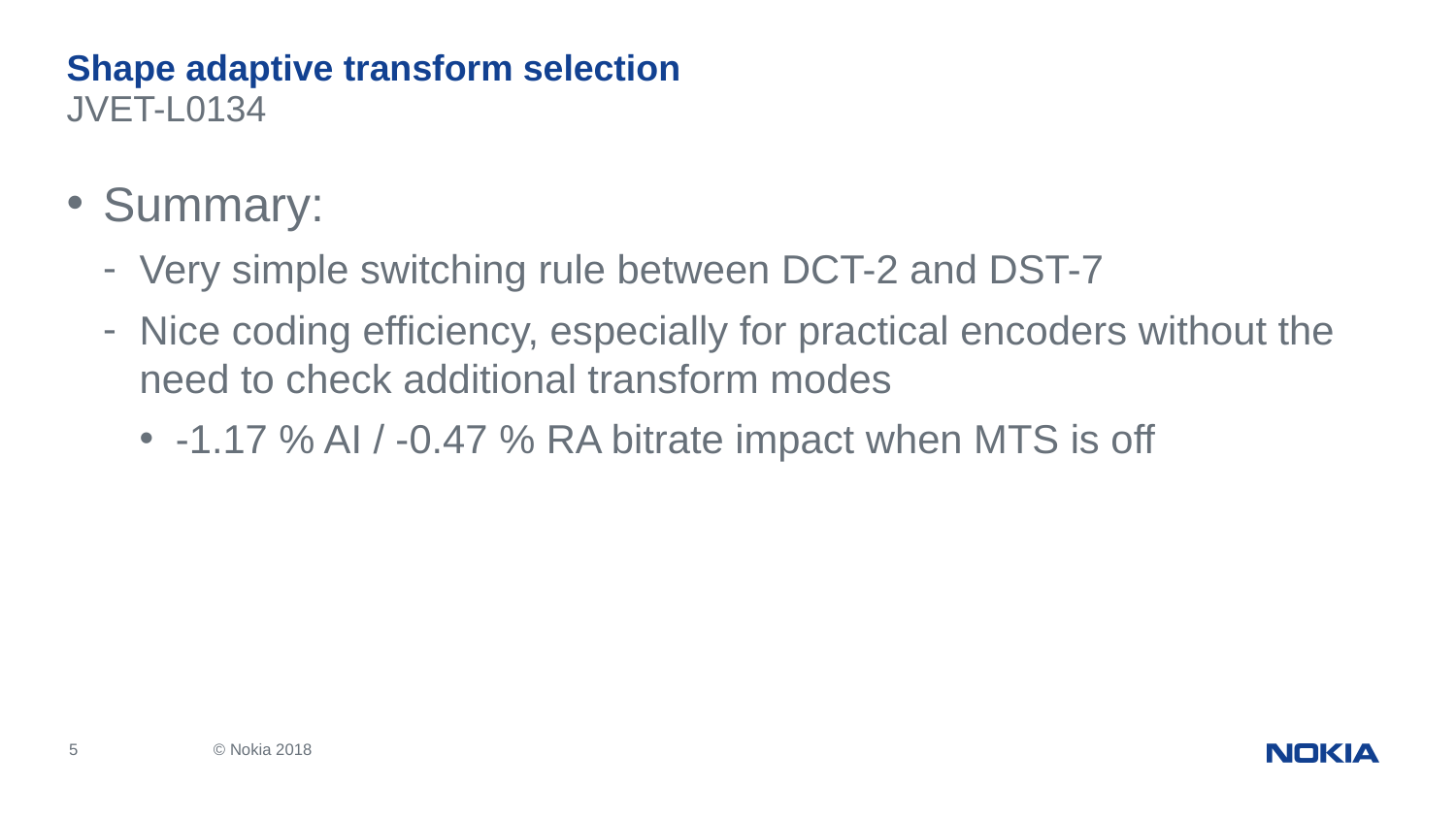

# Shape adaptive transform selection
JVET-L0134
Summary:
Very simple switching rule between DCT-2 and DST-7
Nice coding efficiency, especially for practical encoders without the need to check additional transform modes
-1.17 % AI / -0.47 % RA bitrate impact when MTS is off